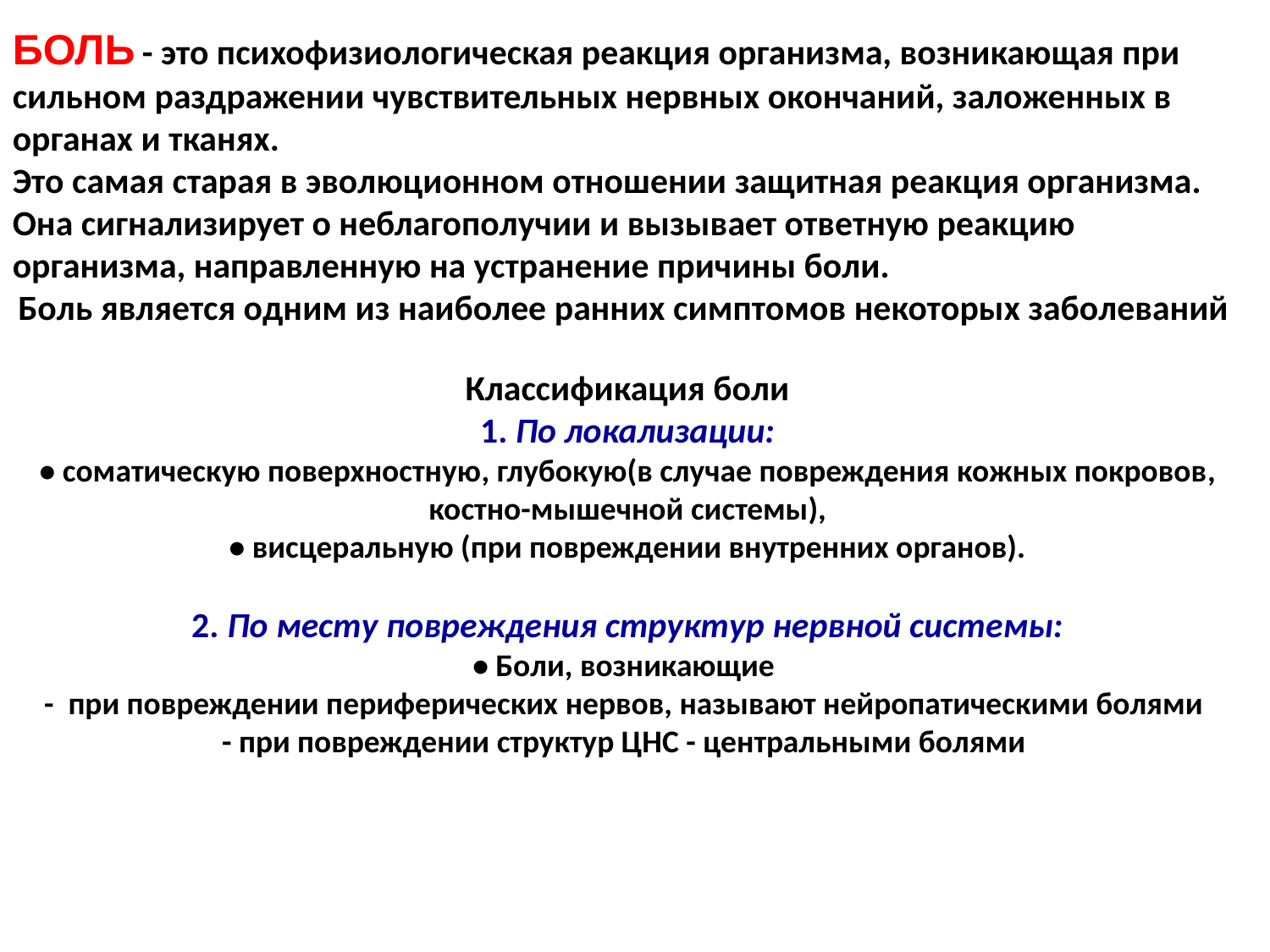

БОЛЬ - это психофизиологическая реакция организма, возникающая при сильном раздражении чувствительных нервных окончаний, заложенных в органах и тканях.
Это самая старая в эволюционном отношении защитная реакция организма.
Она сигнализирует о неблагополучии и вызывает ответную реакцию организма, направленную на устранение причины боли.
Боль является одним из наиболее ранних симптомов некоторых заболеваний 
Классификация боли
1. По локализации:
• соматическую поверхностную, глубокую(в случае повреждения кожных покровов, костно-мышечной системы),
• висцеральную (при повреждении внутренних органов).
2. По месту повреждения структур нервной системы:
• Боли, возникающие
-  при повреждении периферических нервов, называют нейропатическими болями
- при повреждении структур ЦНС - центральными болями